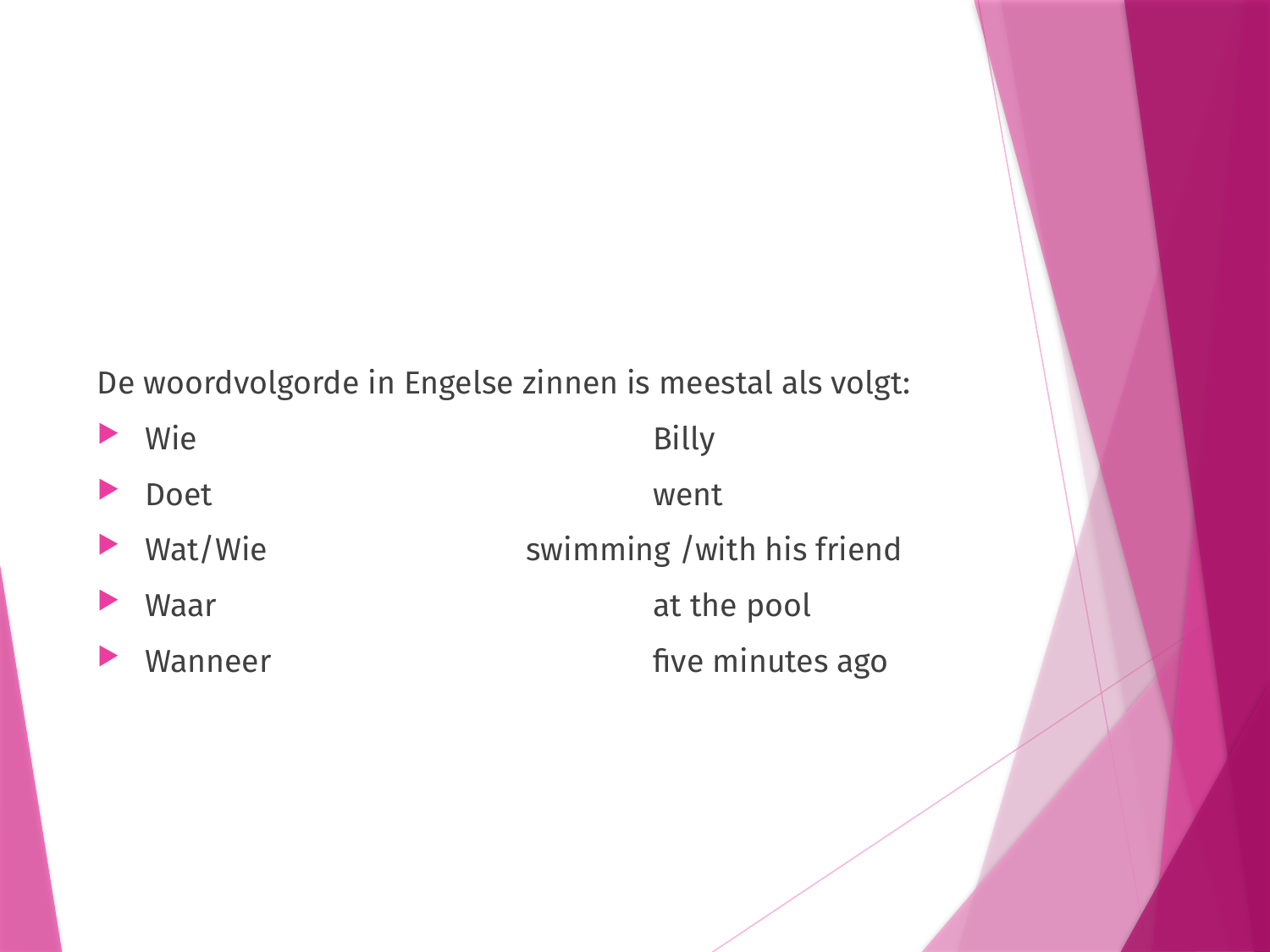

#

De woordvolgorde in Engelse zinnen is meestal als volgt:
Wie				Billy
Doet				went
Wat/Wie			swimming /with his friend
Waar				at the pool
Wanneer				five minutes ago